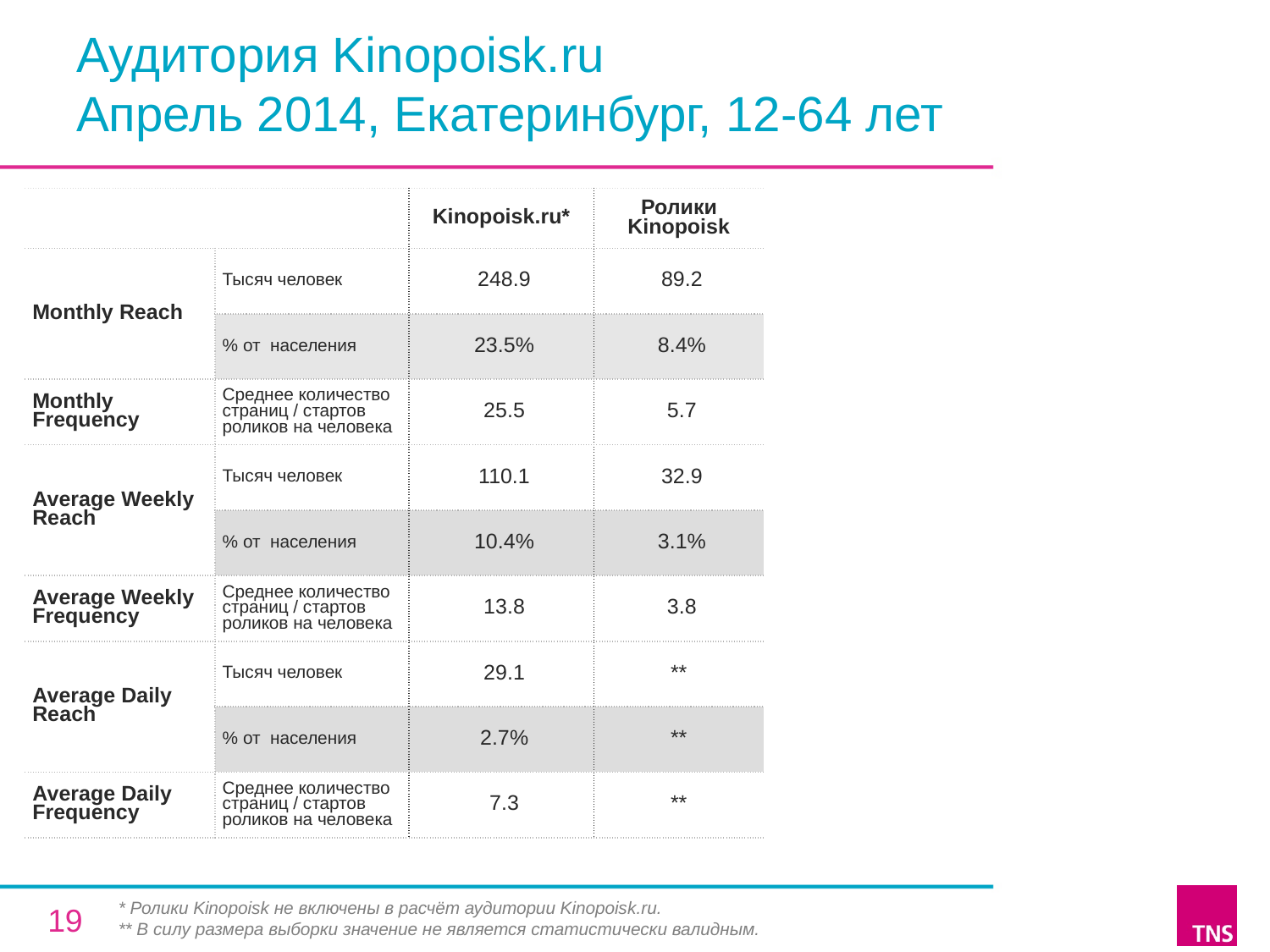

# Аудитория Kinopoisk.ru Апрель 2014, Екатеринбург, 12-64 лет
|  |  | Kinopoisk.ru\* | Ролики Kinopoisk |
| --- | --- | --- | --- |
| Monthly Reach | Тысяч человек | 248.9 | 89.2 |
|  | % от населения | 23.5% | 8.4% |
| Monthly Frequency | Среднее количество страниц / стартов роликов на человека | 25.5 | 5.7 |
| Average Weekly Reach | Тысяч человек | 110.1 | 32.9 |
|  | % от населения | 10.4% | 3.1% |
| Average Weekly Frequency | Среднее количество страниц / стартов роликов на человека | 13.8 | 3.8 |
| Average Daily Reach | Тысяч человек | 29.1 | \*\* |
|  | % от населения | 2.7% | \*\* |
| Average Daily Frequency | Среднее количество страниц / стартов роликов на человека | 7.3 | \*\* |
* Ролики Kinopoisk не включены в расчёт аудитории Kinopoisk.ru.
** В силу размера выборки значение не является статистически валидным.
19